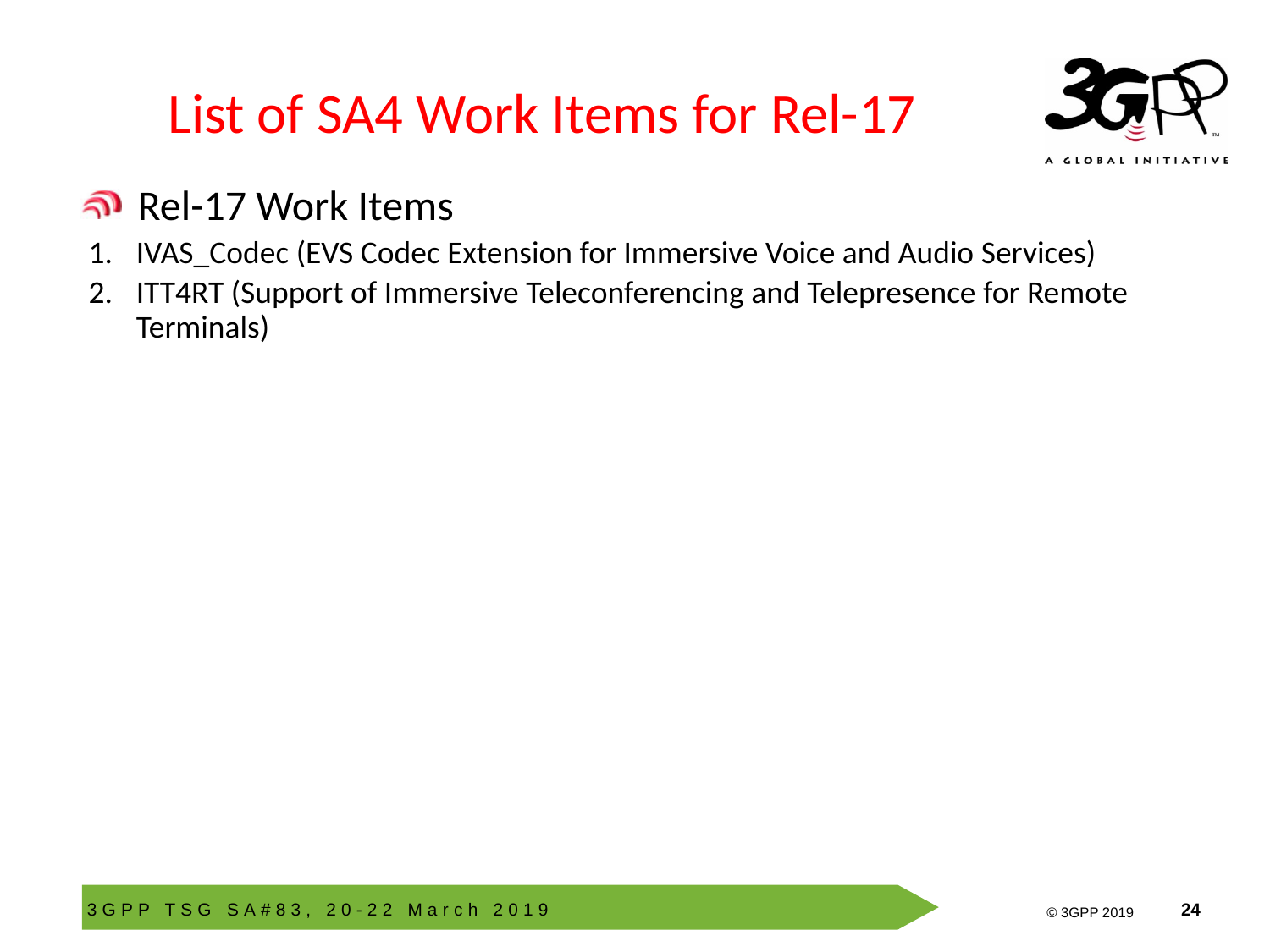

# List of SA4 Work Items for Rel-17
 Rel-17 Work Items
IVAS_Codec (EVS Codec Extension for Immersive Voice and Audio Services)
ITT4RT (Support of Immersive Teleconferencing and Telepresence for Remote Terminals)